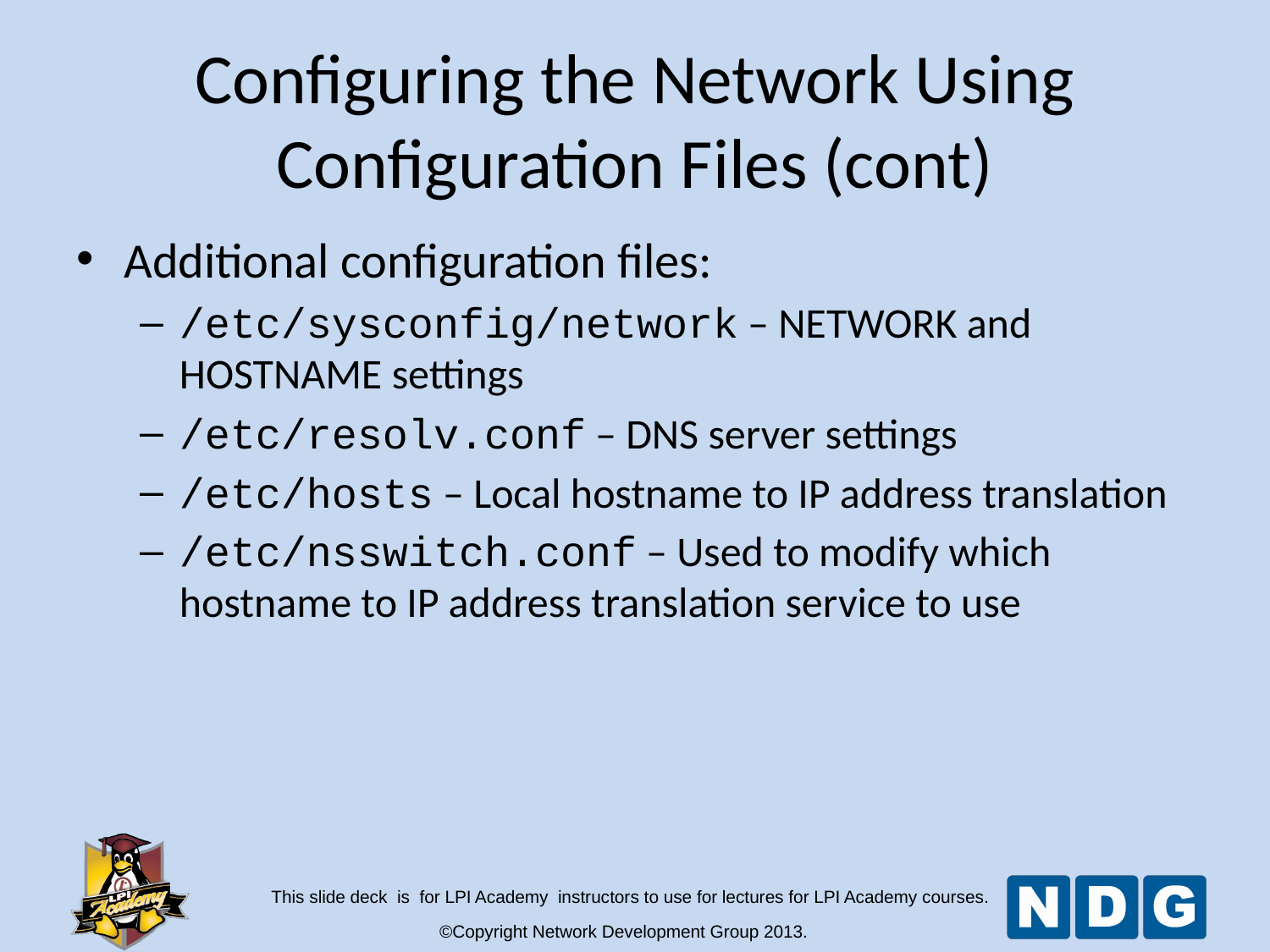

Configuring the Network Using Configuration Files (cont)
Additional configuration files:
/etc/sysconfig/network – NETWORK and HOSTNAME settings
/etc/resolv.conf – DNS server settings
/etc/hosts – Local hostname to IP address translation
/etc/nsswitch.conf – Used to modify which hostname to IP address translation service to use